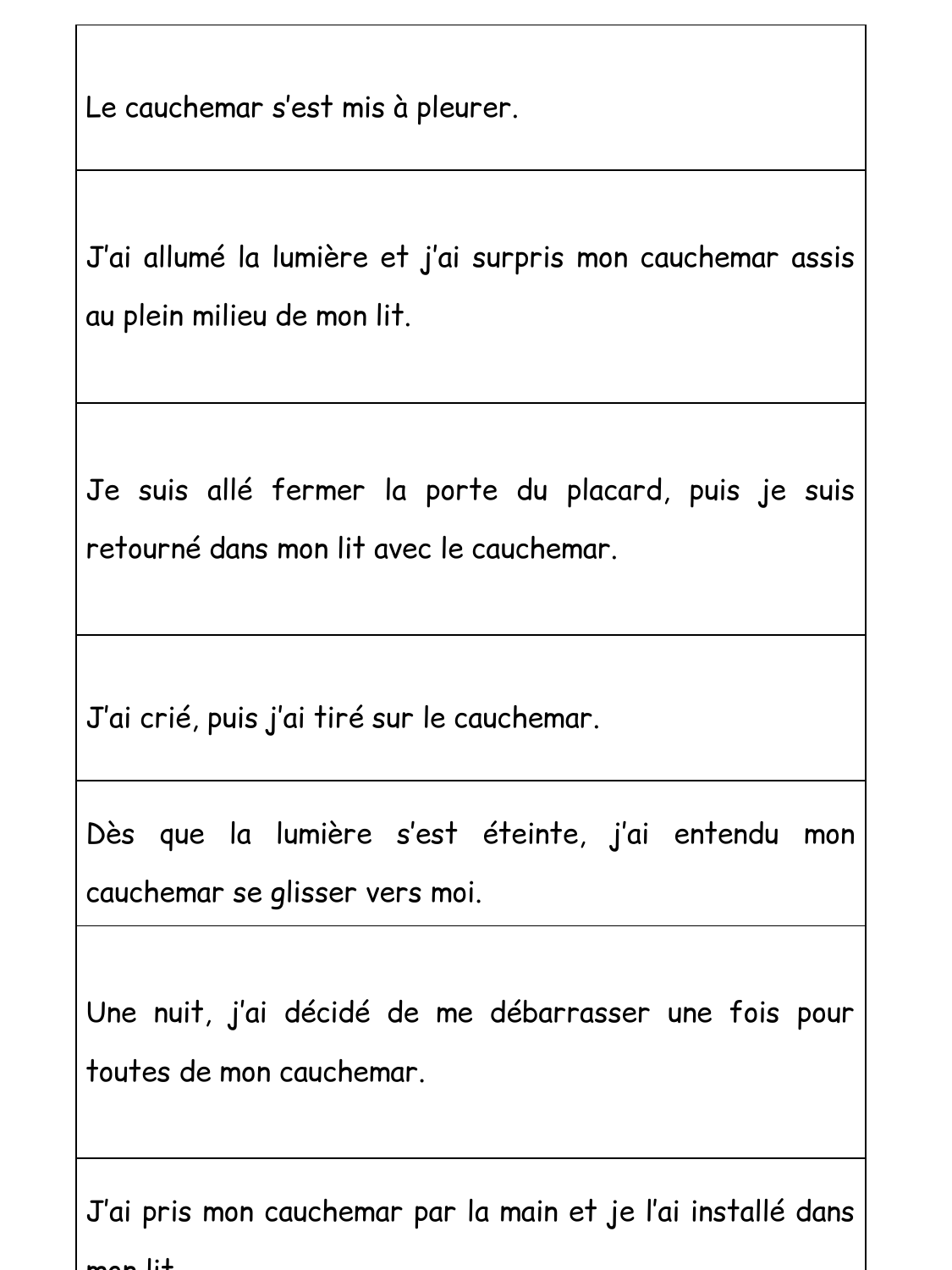

| Le cauchemar s’est mis à pleurer. |
| --- |
| J’ai allumé la lumière et j’ai surpris mon cauchemar assis au plein milieu de mon lit. |
| Je suis allé fermer la porte du placard, puis je suis retourné dans mon lit avec le cauchemar. |
| J’ai crié, puis j’ai tiré sur le cauchemar. |
| Dès que la lumière s’est éteinte, j’ai entendu mon cauchemar se glisser vers moi. |
| Une nuit, j’ai décidé de me débarrasser une fois pour toutes de mon cauchemar. |
| J’ai pris mon cauchemar par la main et je l’ai installé dans mon lit. |